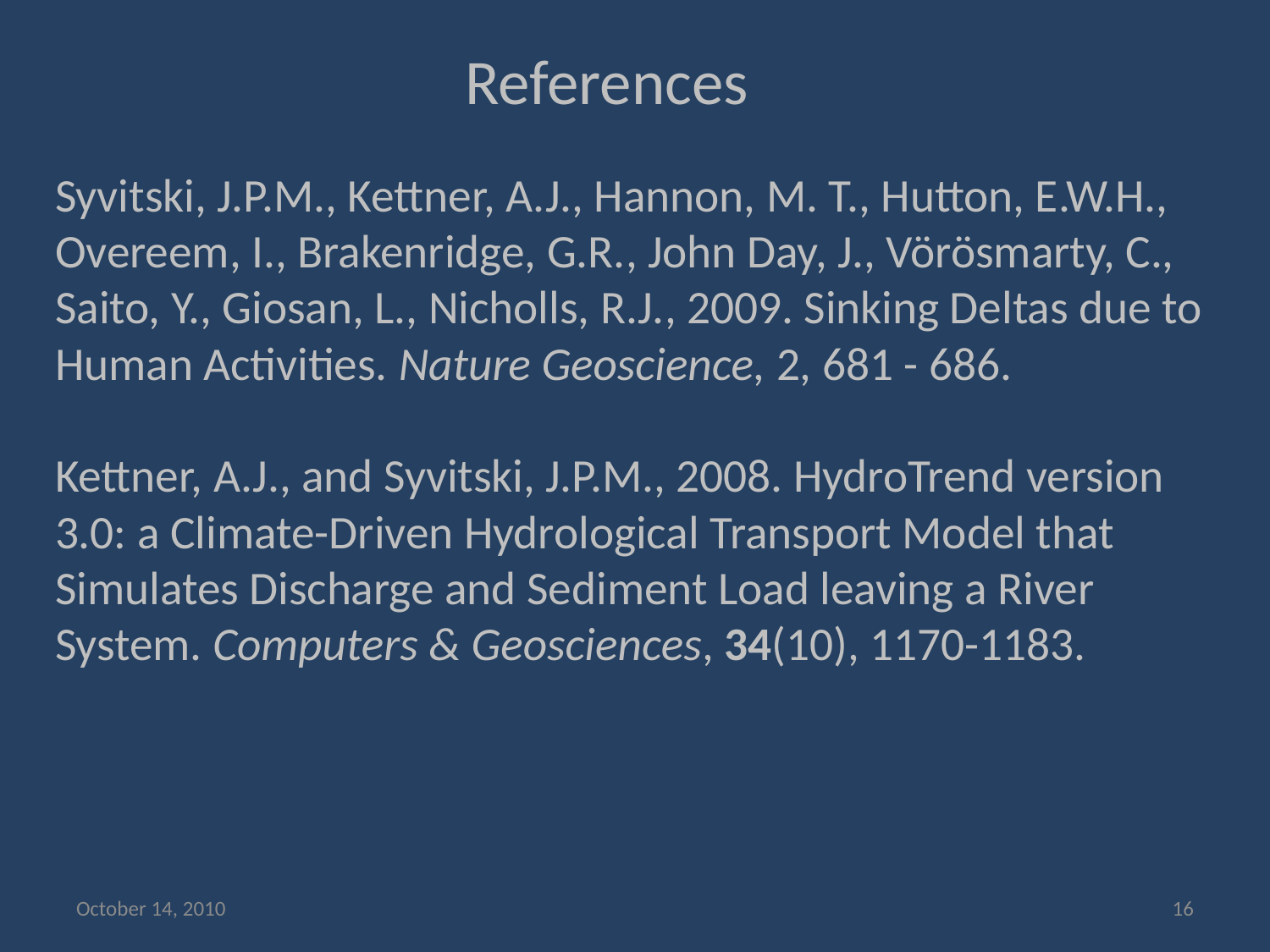

# References
Syvitski, J.P.M., Kettner, A.J., Hannon, M. T., Hutton, E.W.H., Overeem, I., Brakenridge, G.R., John Day, J., Vörösmarty, C., Saito, Y., Giosan, L., Nicholls, R.J., 2009. Sinking Deltas due to Human Activities. Nature Geoscience, 2, 681 - 686.

Kettner, A.J., and Syvitski, J.P.M., 2008. HydroTrend version 3.0: a Climate-Driven Hydrological Transport Model that Simulates Discharge and Sediment Load leaving a River System. Computers & Geosciences, 34(10), 1170-1183.

October 14, 2010
16